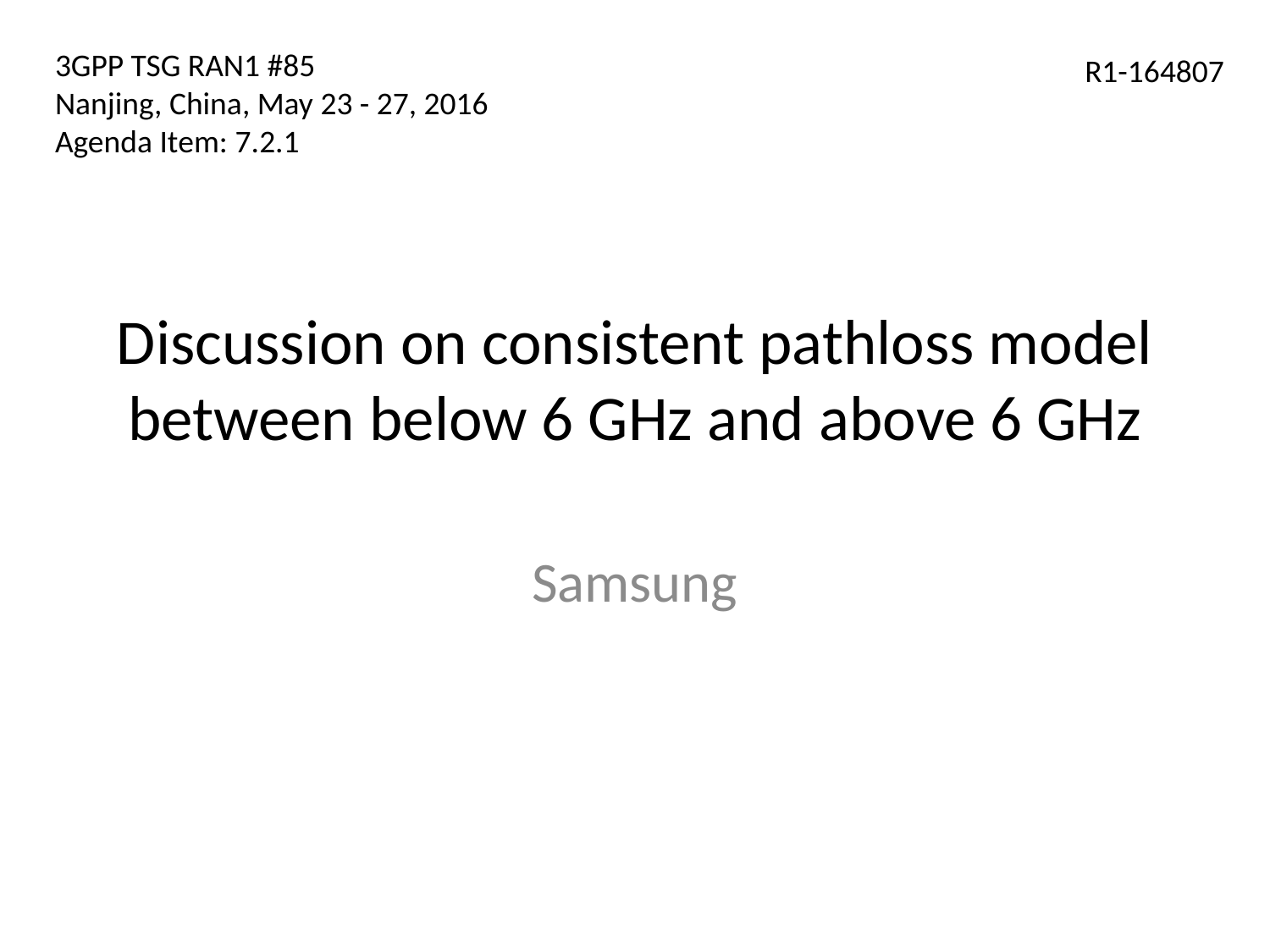

3GPP TSG RAN1 #85
Nanjing, China, May 23 - 27, 2016
Agenda Item: 7.2.1
R1-164807
# Discussion on consistent pathloss model between below 6 GHz and above 6 GHz
Samsung